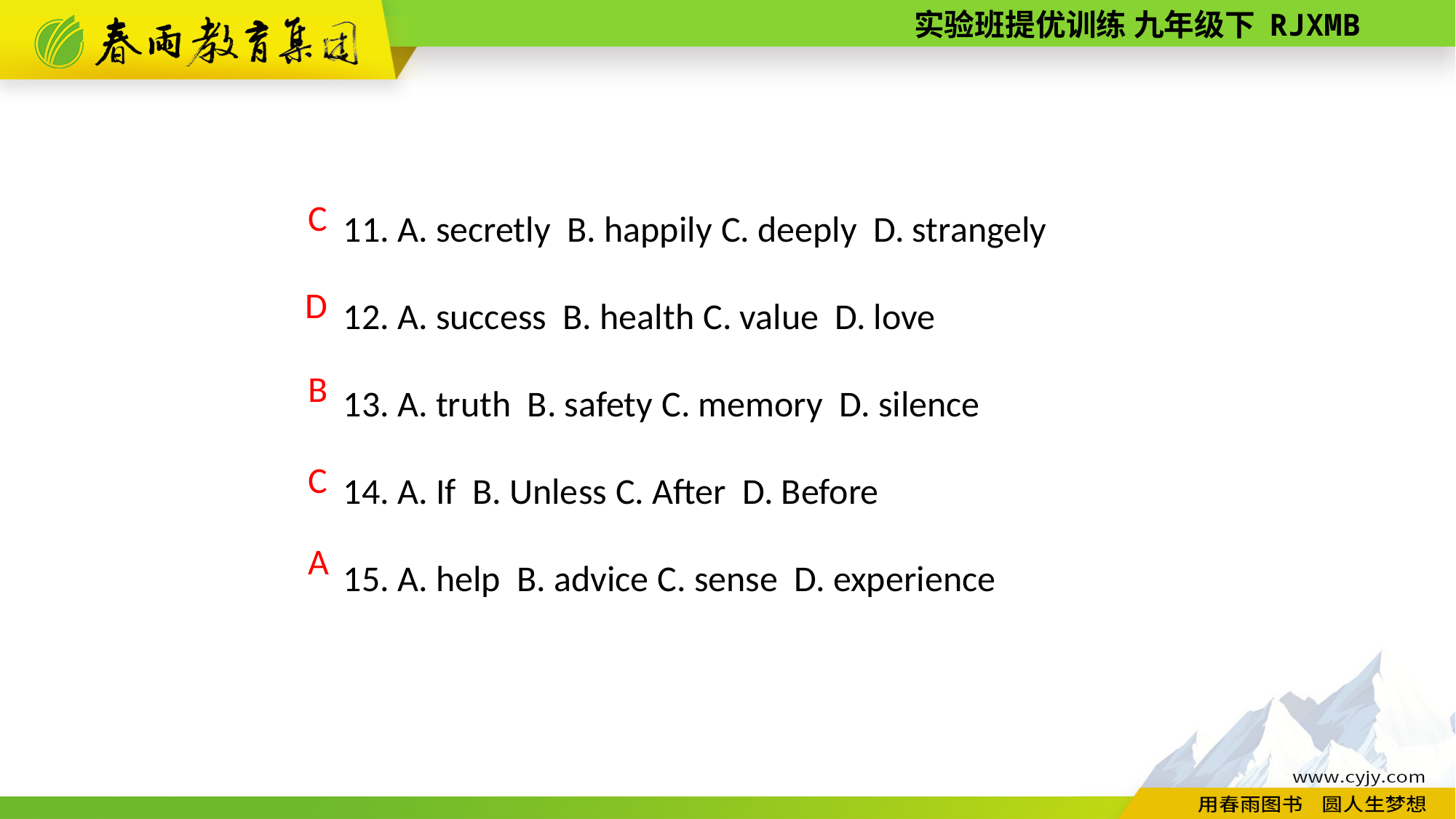

11. A. secretly  B. happily  C. deeply  D. strangely
12. A. success  B. health  C. value  D. love
13. A. truth  B. safety  C. memory  D. silence
14. A. If  B. Unless  C. After  D. Before
15. A. help  B. advice  C. sense  D. experience
C
D
B
C
A